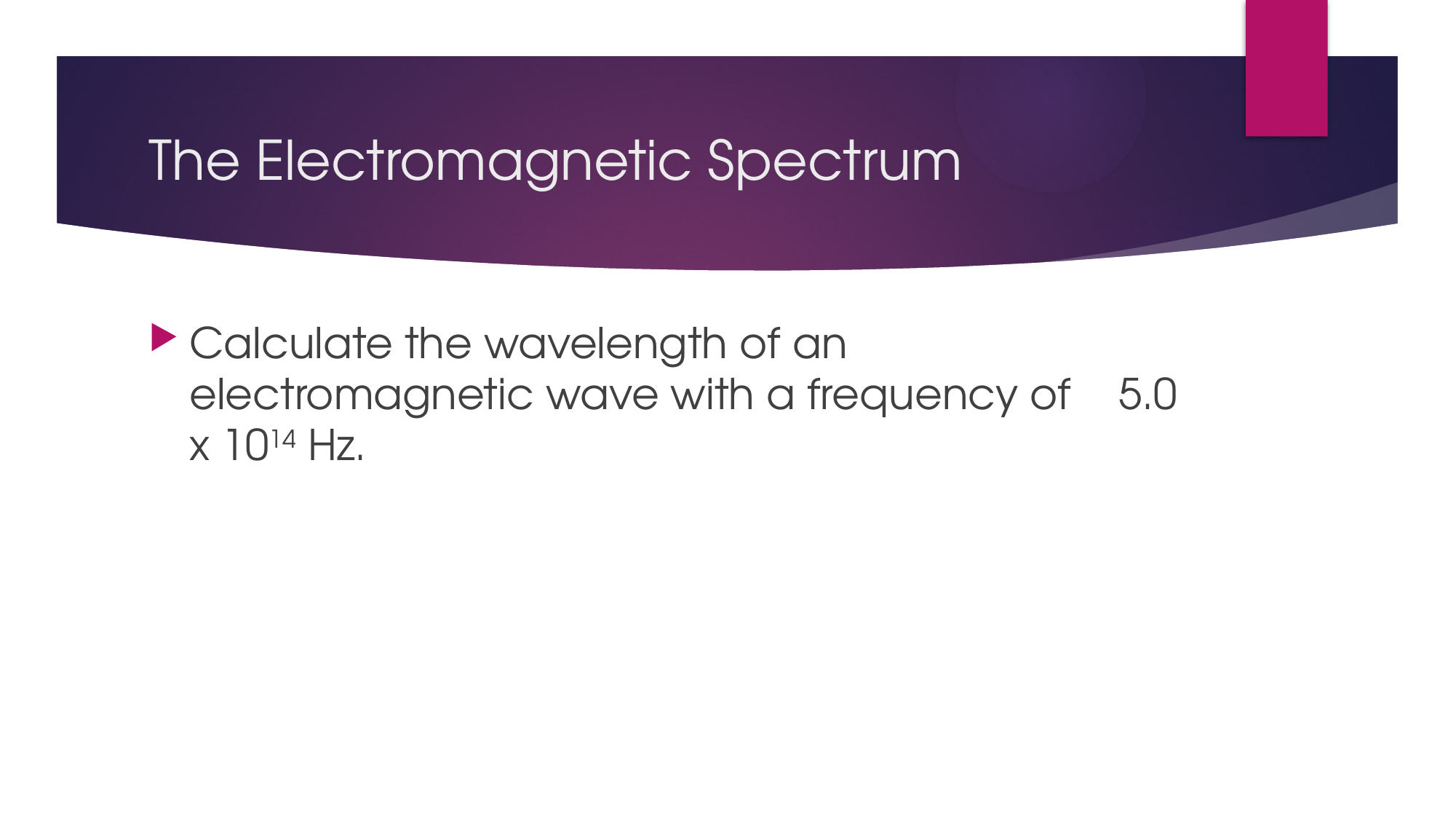

# The Electromagnetic Spectrum
Calculate the wavelength of an electromagnetic wave with a frequency of    5.0 x 1014 Hz.